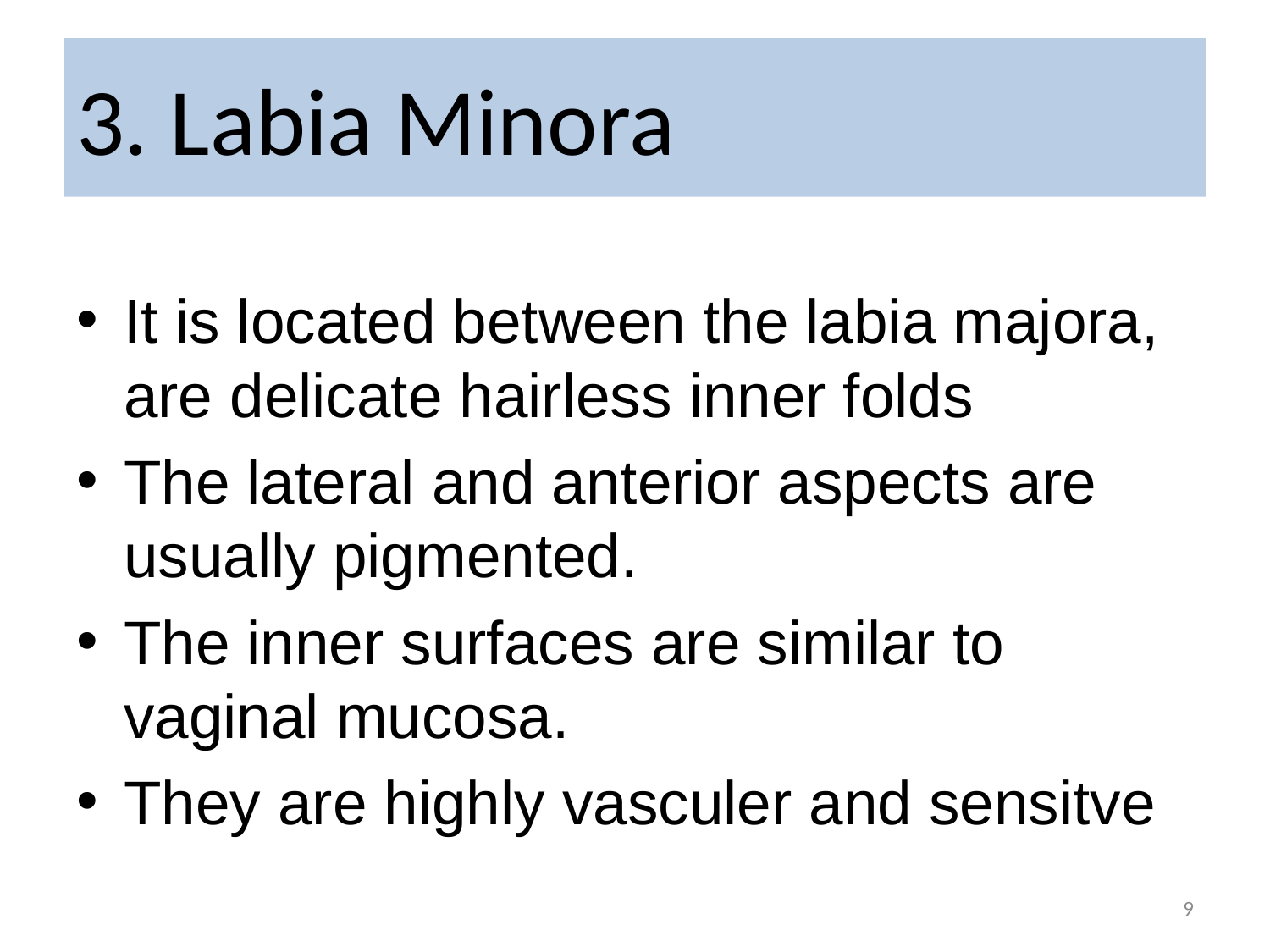

# 3. Labia Minora
It is located between the labia majora, are delicate hairless inner folds
The lateral and anterior aspects are usually pigmented.
The inner surfaces are similar to vaginal mucosa.
They are highly vasculer and sensitve

9